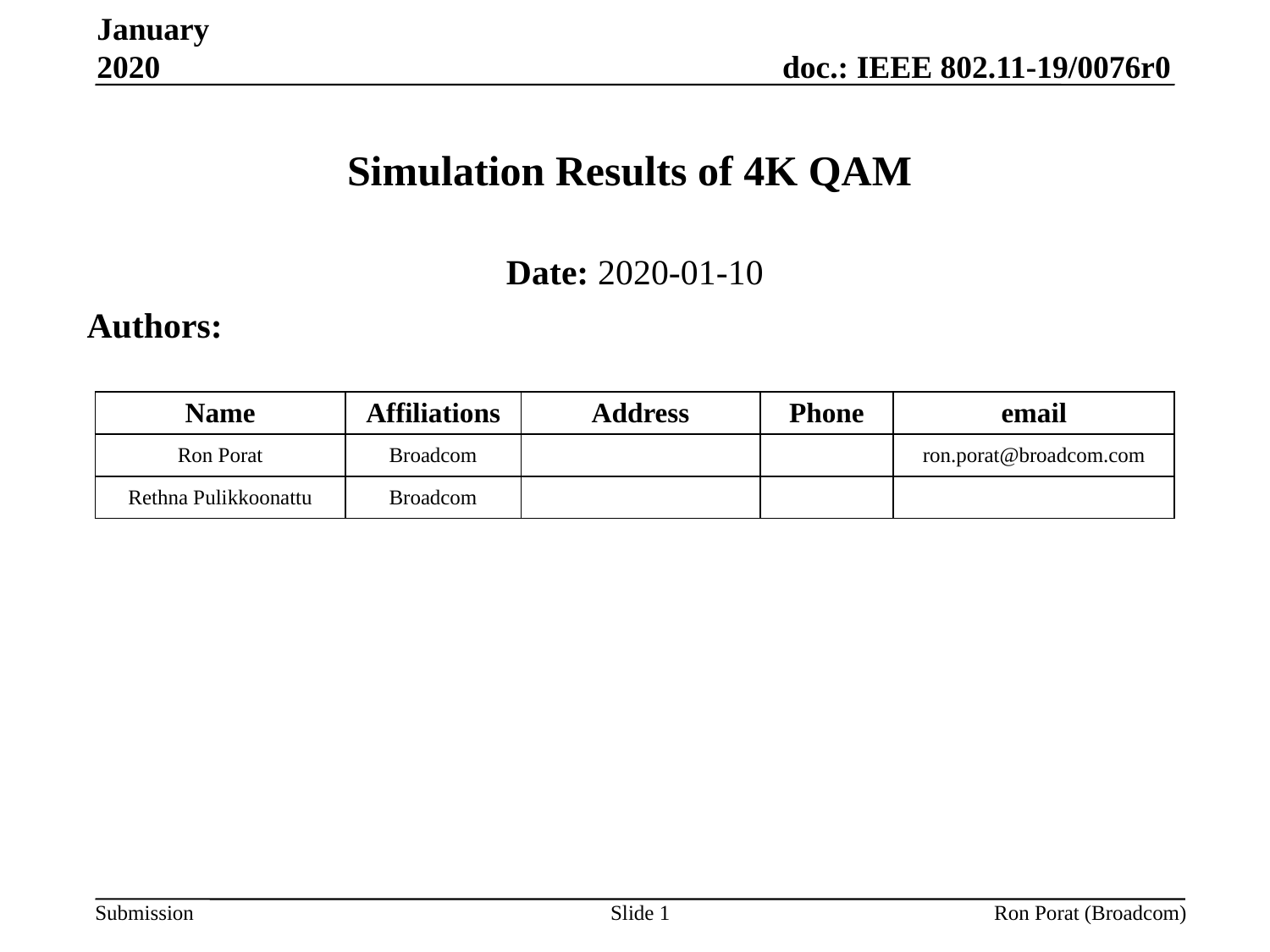

January 2020
# Simulation Results of 4K QAM
Date: 2020-01-10
Authors:
| Name | Affiliations | Address | Phone | email |
| --- | --- | --- | --- | --- |
| Ron Porat | Broadcom |  |  | ron.porat@broadcom.com |
| Rethna Pulikkoonattu | Broadcom |  |  |  |
Slide 1
Ron Porat (Broadcom)